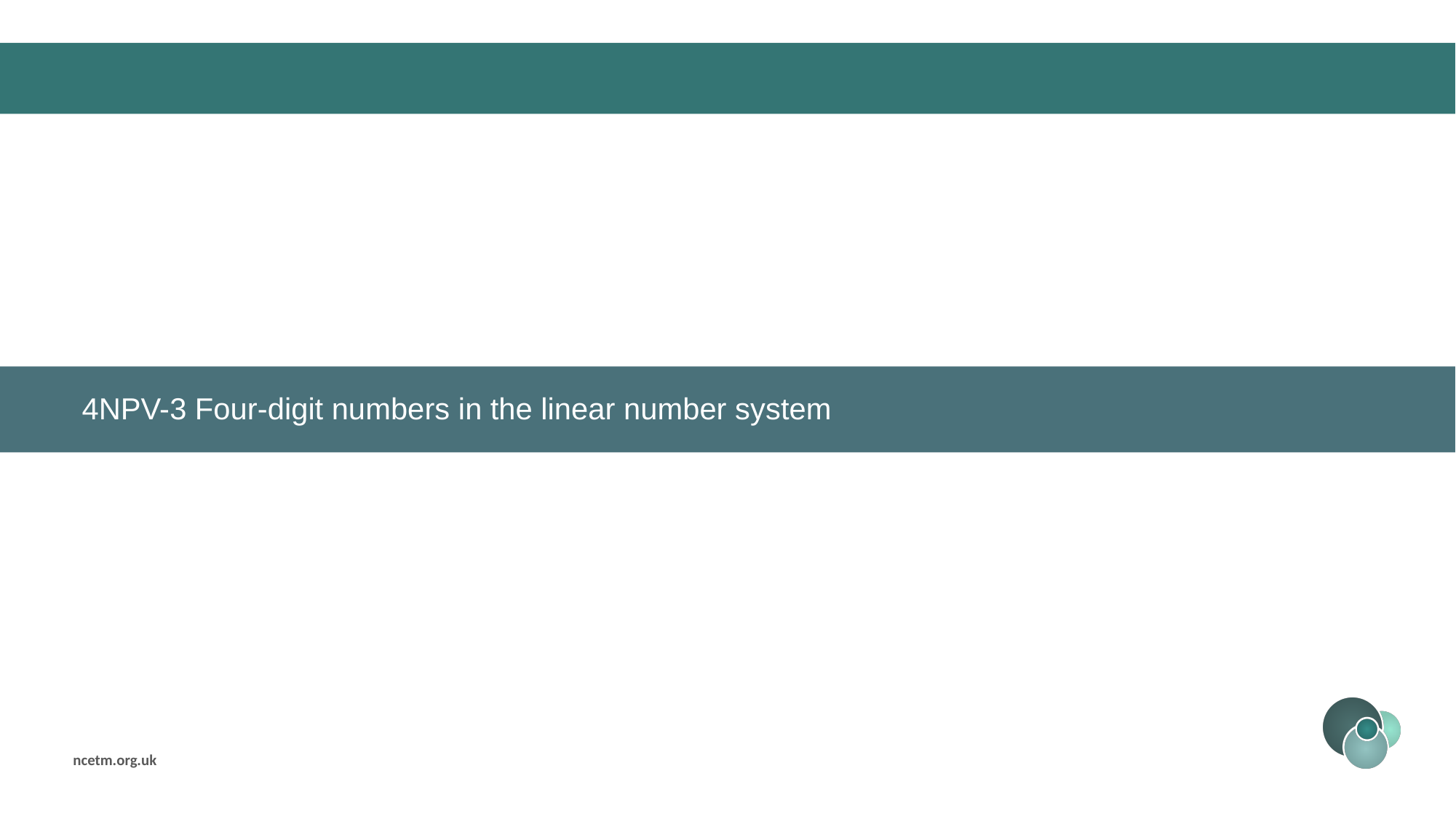

4NPV-3 Four-digit numbers in the linear number system